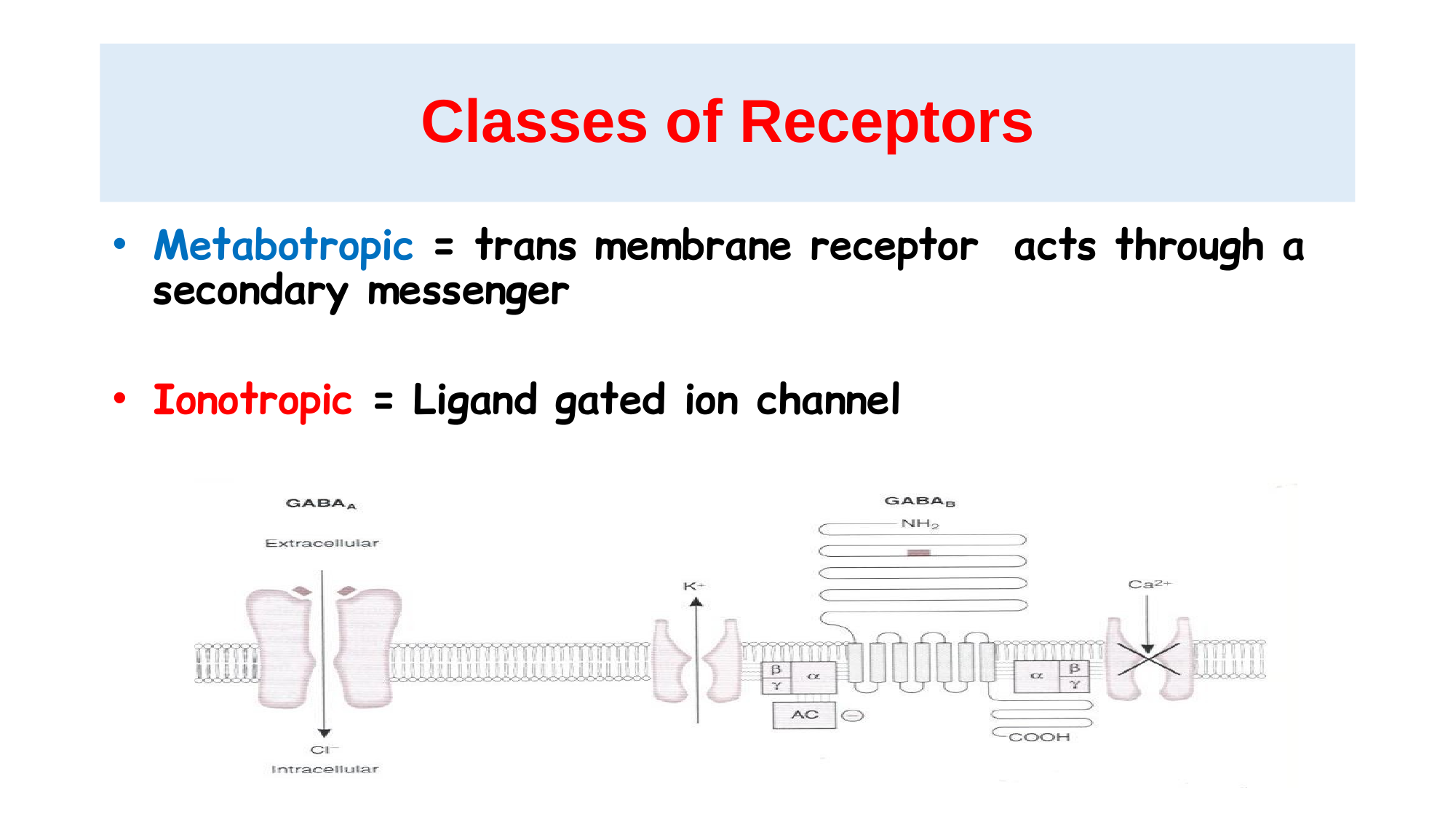

# Classes of Receptors
Metabotropic = trans membrane receptor  acts through a secondary messenger

Ionotropic = Ligand gated ion channel